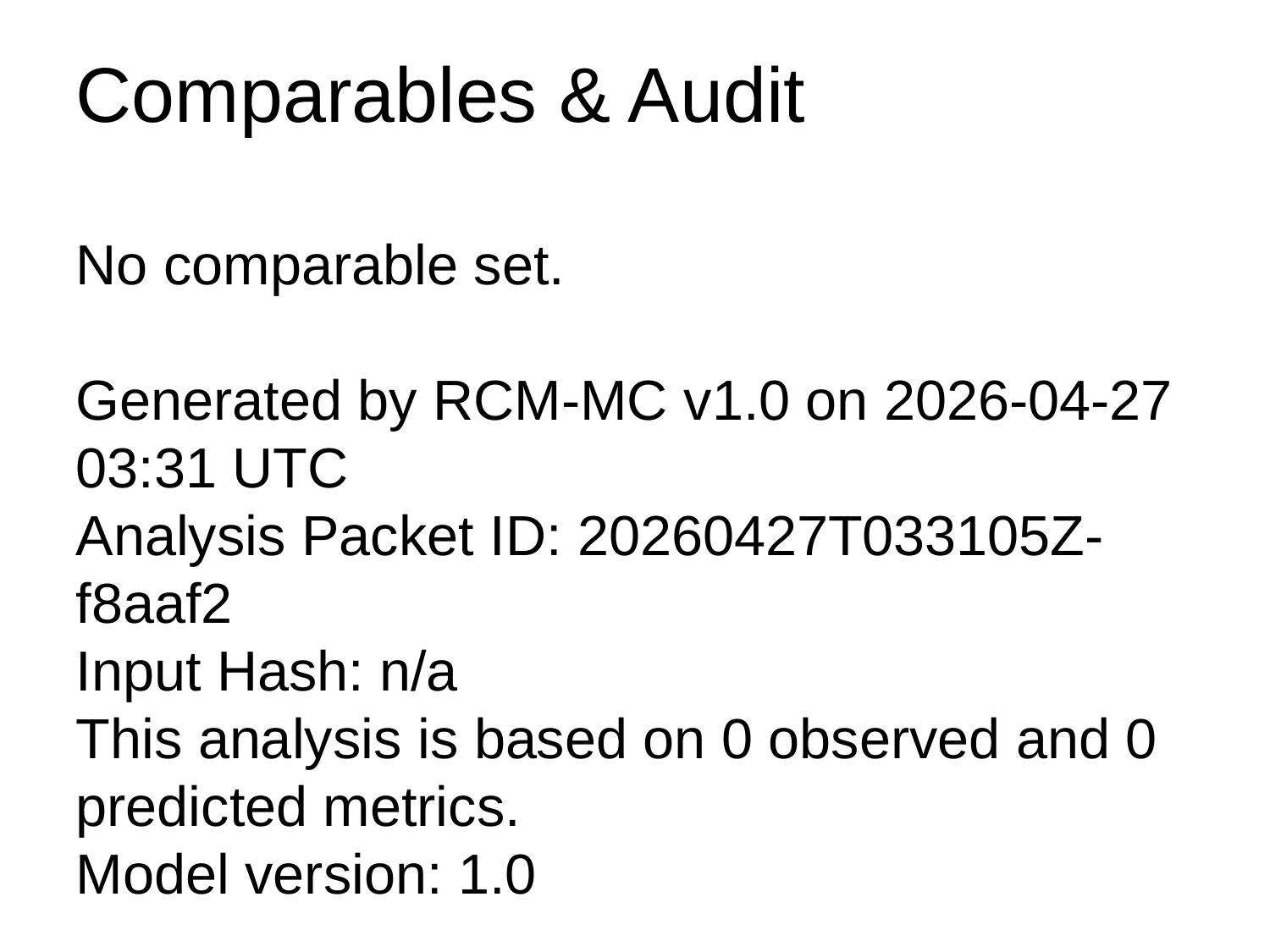

# Comparables & Audit
No comparable set.

Generated by RCM-MC v1.0 on 2026-04-27 03:31 UTC
Analysis Packet ID: 20260427T033105Z-f8aaf2
Input Hash: n/a
This analysis is based on 0 observed and 0 predicted metrics.
Model version: 1.0